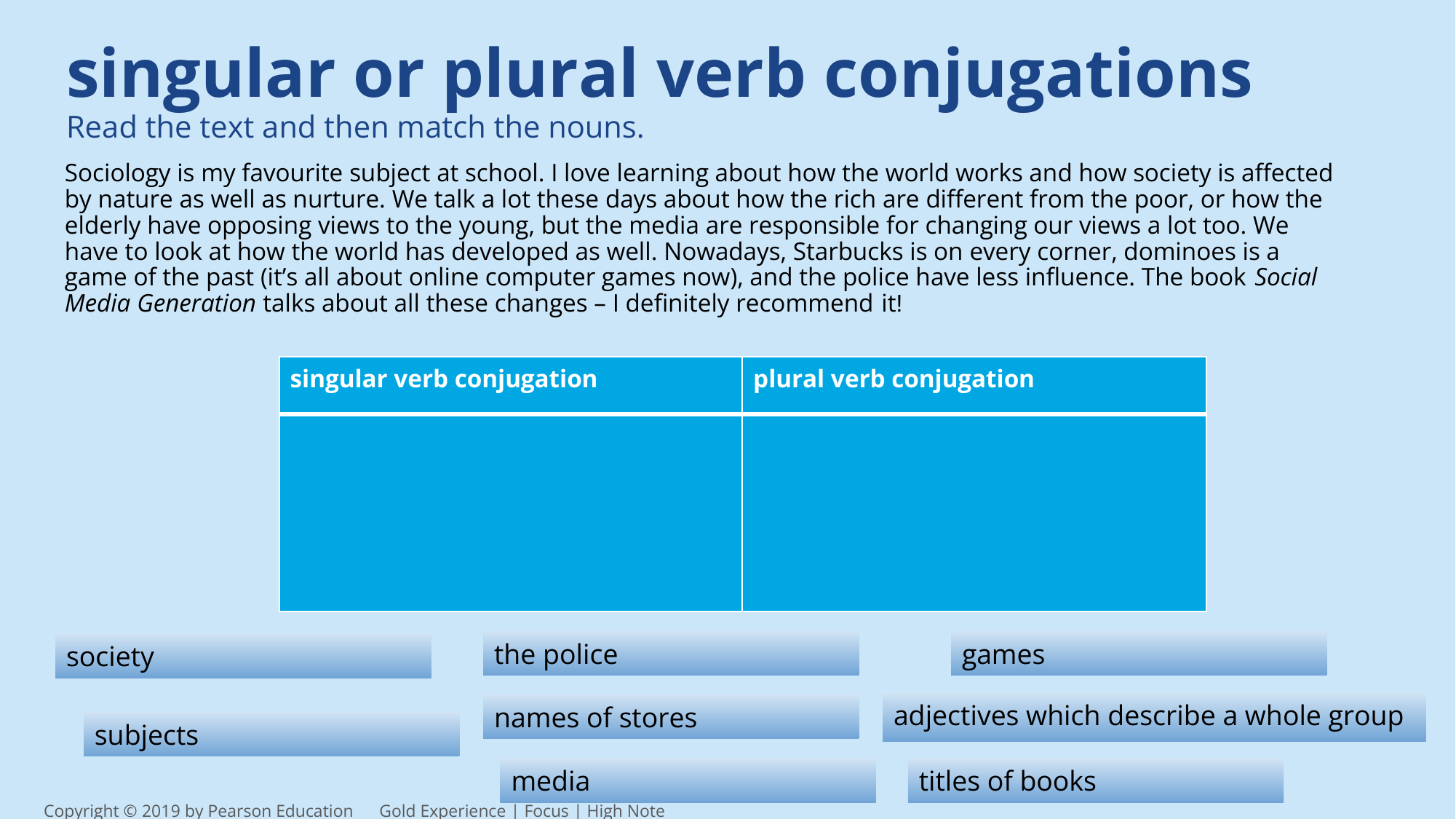

singular or plural verb conjugations
Read the text and then match the nouns.
Sociology is my favourite subject at school. I love learning about how the world works and how society is affected by nature as well as nurture. We talk a lot these days about how the rich are different from the poor, or how the elderly have opposing views to the young, but the media are responsible for changing our views a lot too. We have to look at how the world has developed as well. Nowadays, Starbucks is on every corner, dominoes is a game of the past (it’s all about online computer games now), and the police have less influence. The book Social Media Generation talks about all these changes – I definitely recommend it!
| singular verb conjugation | plural verb conjugation |
| --- | --- |
|  |  |
the police
games
society
adjectives which describe a whole group
names of stores
subjects
media
titles of books
Copyright © 2019 by Pearson Education      Gold Experience | Focus | High Note